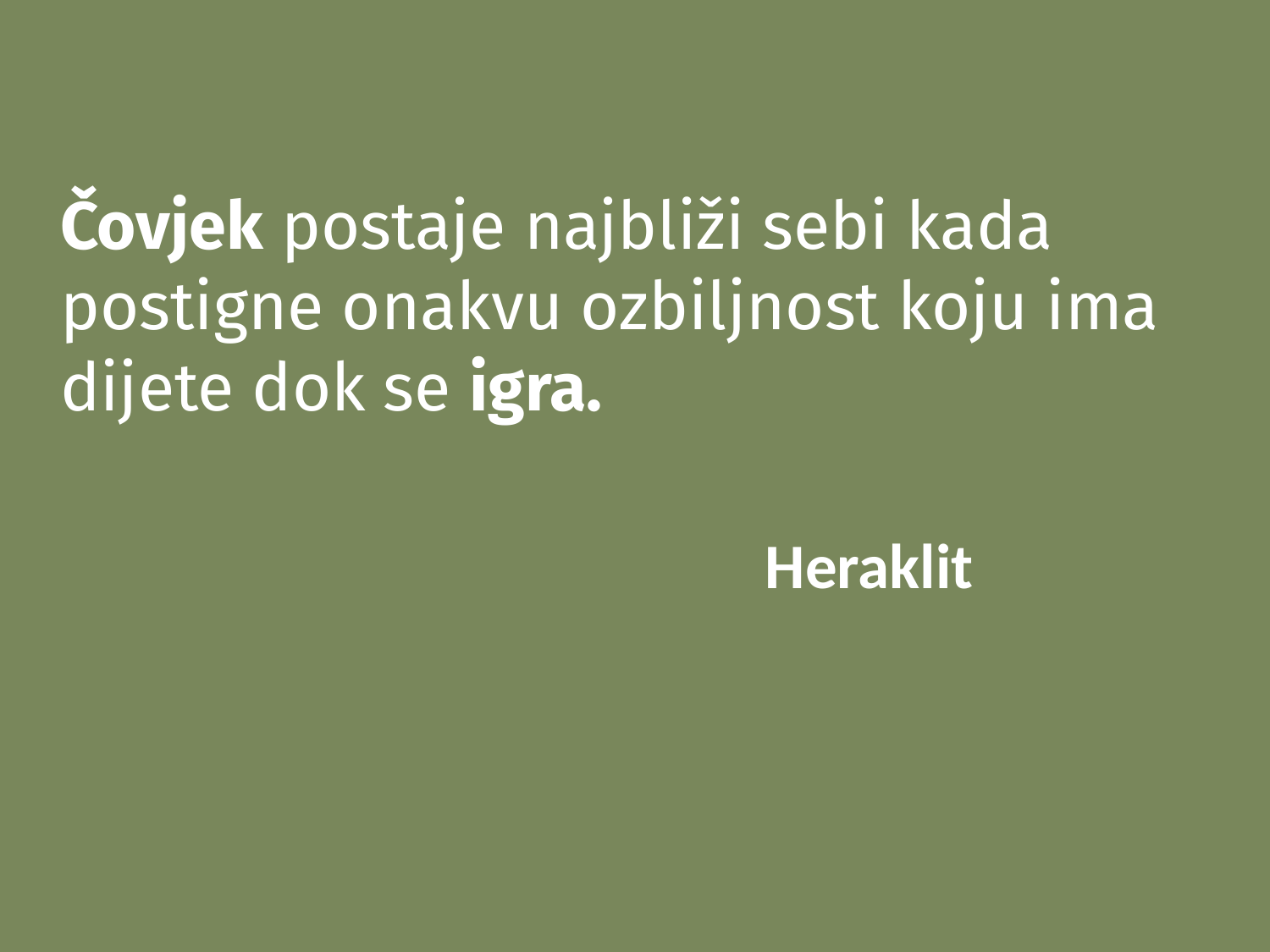

Čovjek postaje najbliži sebi kada postigne onakvu ozbiljnost koju ima dijete dok se igra.

                                                 Heraklit